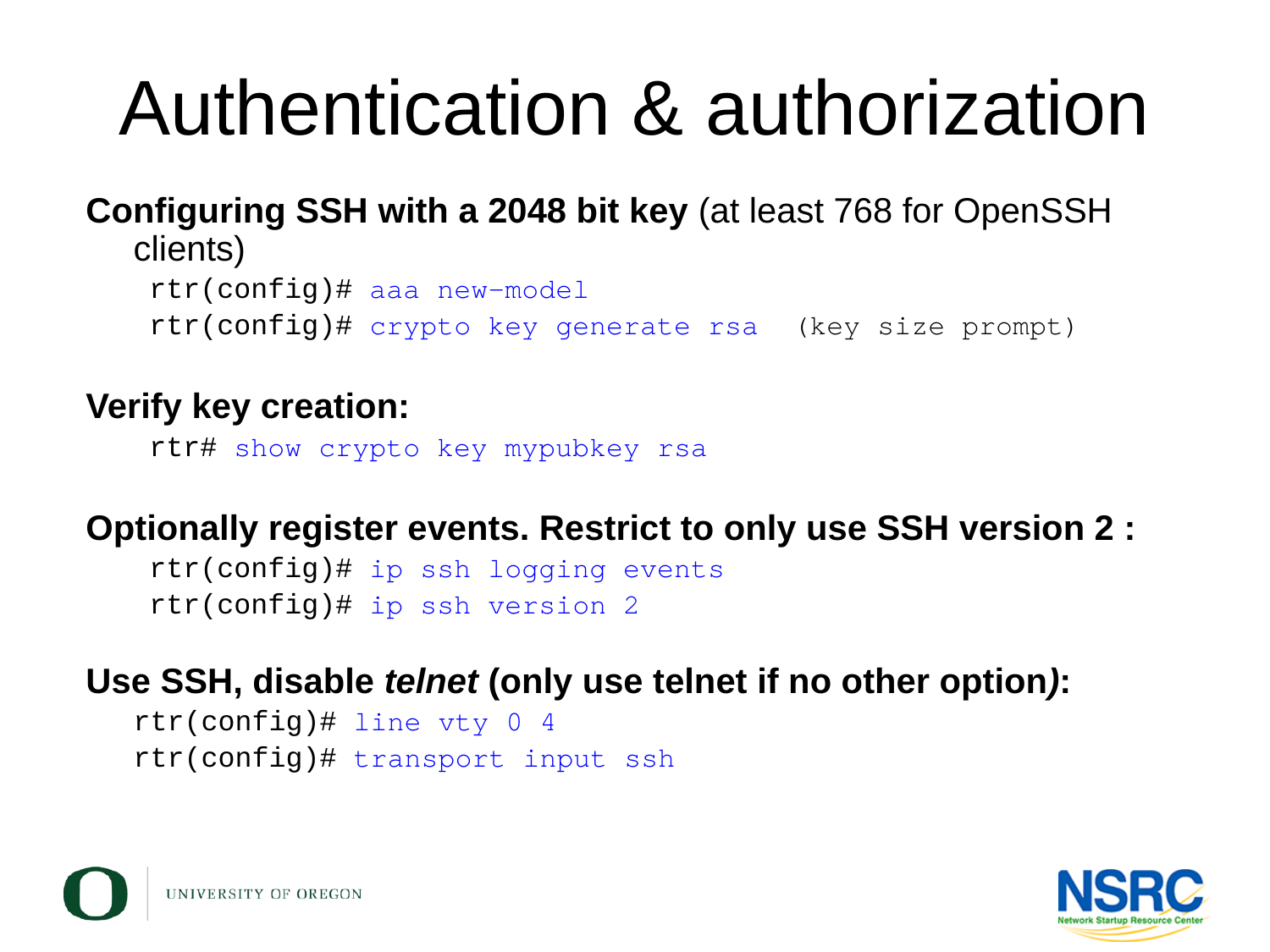

# Authentication & authorization
Configuring SSH with a 2048 bit key (at least 768 for OpenSSH clients)
rtr(config)# aaa new-model
rtr(config)# crypto key generate rsa  (key size prompt)

Verify key creation:
rtr# show crypto key mypubkey rsa

Optionally register events. Restrict to only use SSH version 2 :
rtr(config)# ip ssh logging events
rtr(config)# ip ssh version 2

Use SSH, disable telnet (only use telnet if no other option):
	rtr(config)# line vty 0 4
	rtr(config)# transport input ssh